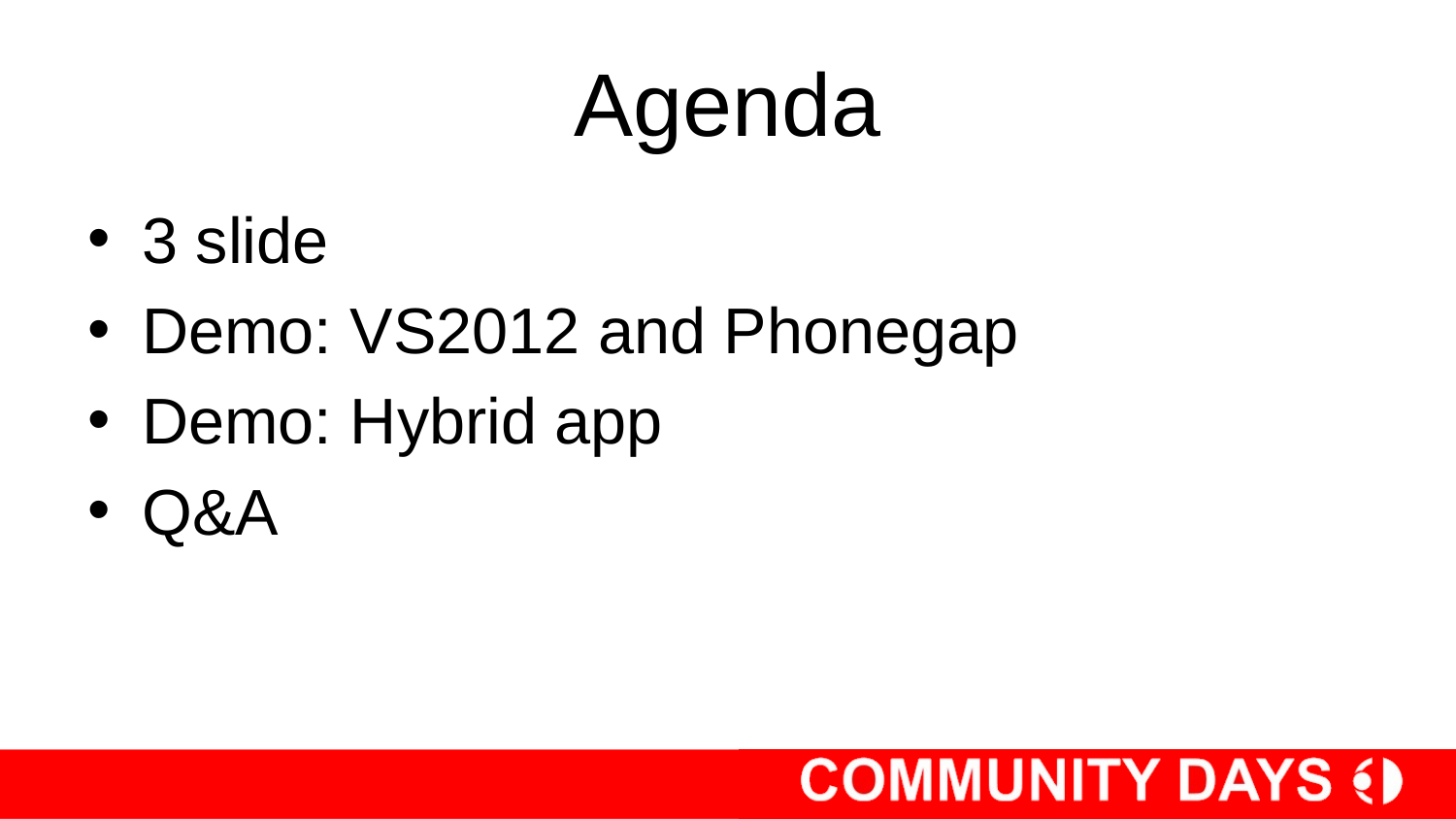

# Agenda
3 slide
Demo: VS2012 and Phonegap
Demo: Hybrid app
Q&A